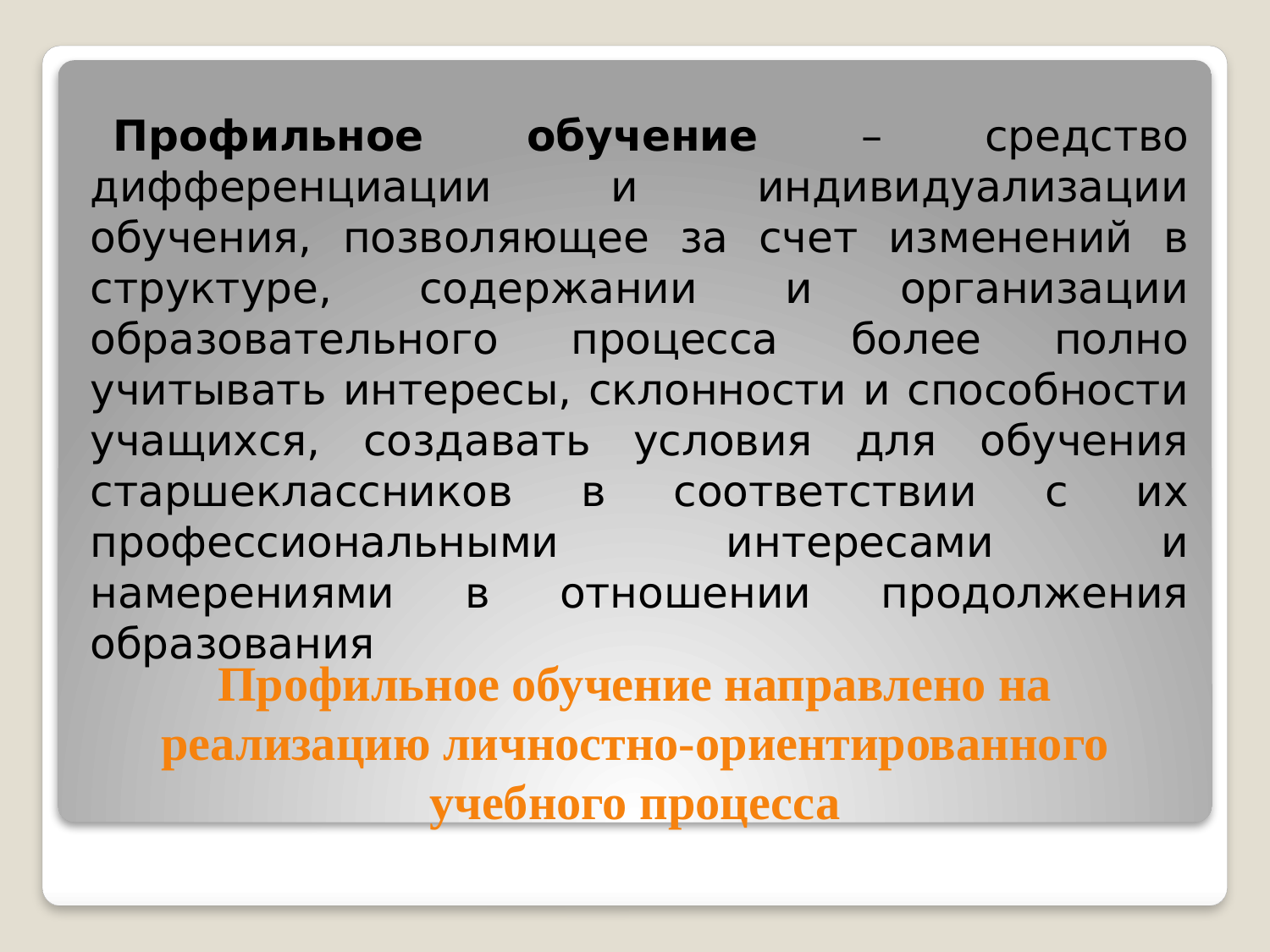

Профильное обучение – средство дифференциации и индивидуализации обучения, позволяющее за счет изменений в структуре, содержании и организации образовательного процесса более полно учитывать интересы, склонности и способности учащихся, создавать условия для обучения старшеклассников в соответствии с их профессиональными интересами и намерениями в отношении продолжения образования
Профильное обучение направлено на реализацию личностно-ориентированного учебного процесса